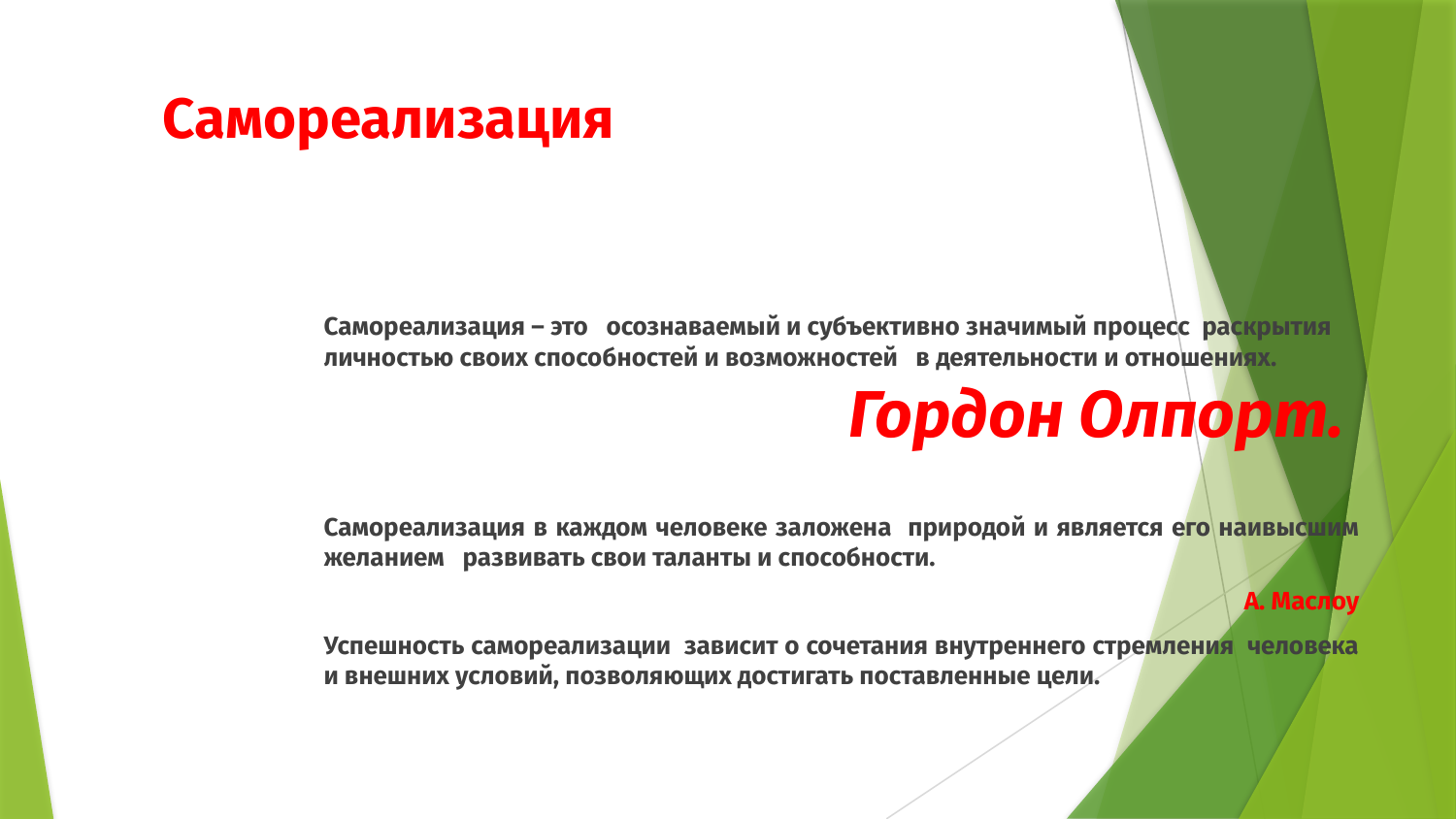

# Самореализация

Самореализация – это   осознаваемый и субъективно значимый процесс  раскрытия личностью своих способностей и возможностей   в деятельности и отношениях.
Гордон Олпорт.

Самореализация в каждом человеке заложена  природой и является его наивысшим желанием   развивать свои таланты и способности.
А. Маслоу
Успешность самореализации  зависит о сочетания внутреннего стремления  человека и внешних условий, позволяющих достигать поставленные цели.